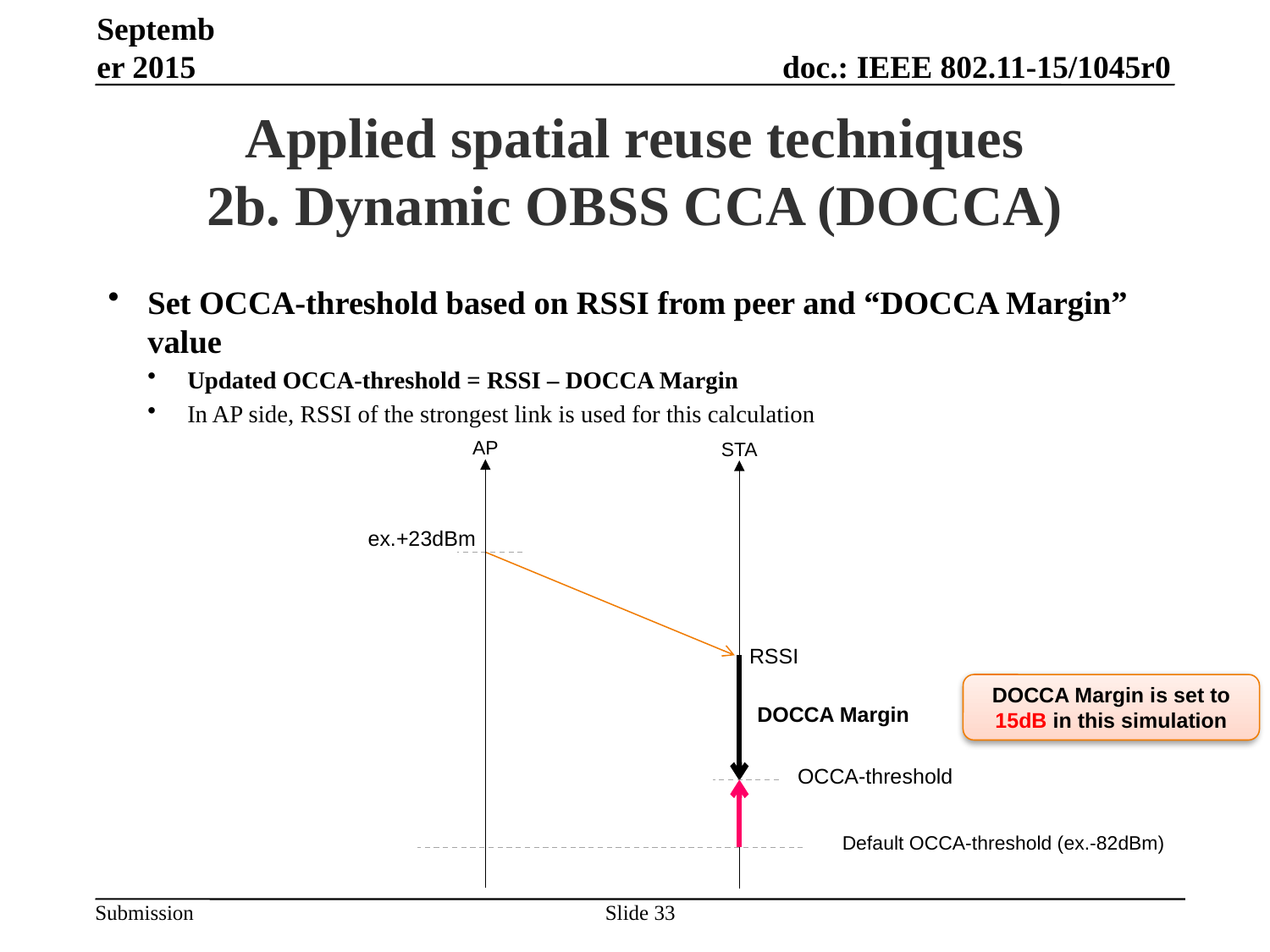

September 2015
# Applied spatial reuse techniques 2b. Dynamic OBSS CCA (DOCCA)
Set OCCA-threshold based on RSSI from peer and “DOCCA Margin” value
Updated OCCA-threshold = RSSI – DOCCA Margin
In AP side, RSSI of the strongest link is used for this calculation

AP
STA
ex.+23dBm
RSSI
DOCCA Margin is set to 15dB in this simulation
DOCCA Margin
OCCA-threshold
Default OCCA-threshold (ex.-82dBm)
Slide 33
Takeshi Itagaki, Sony Corporation